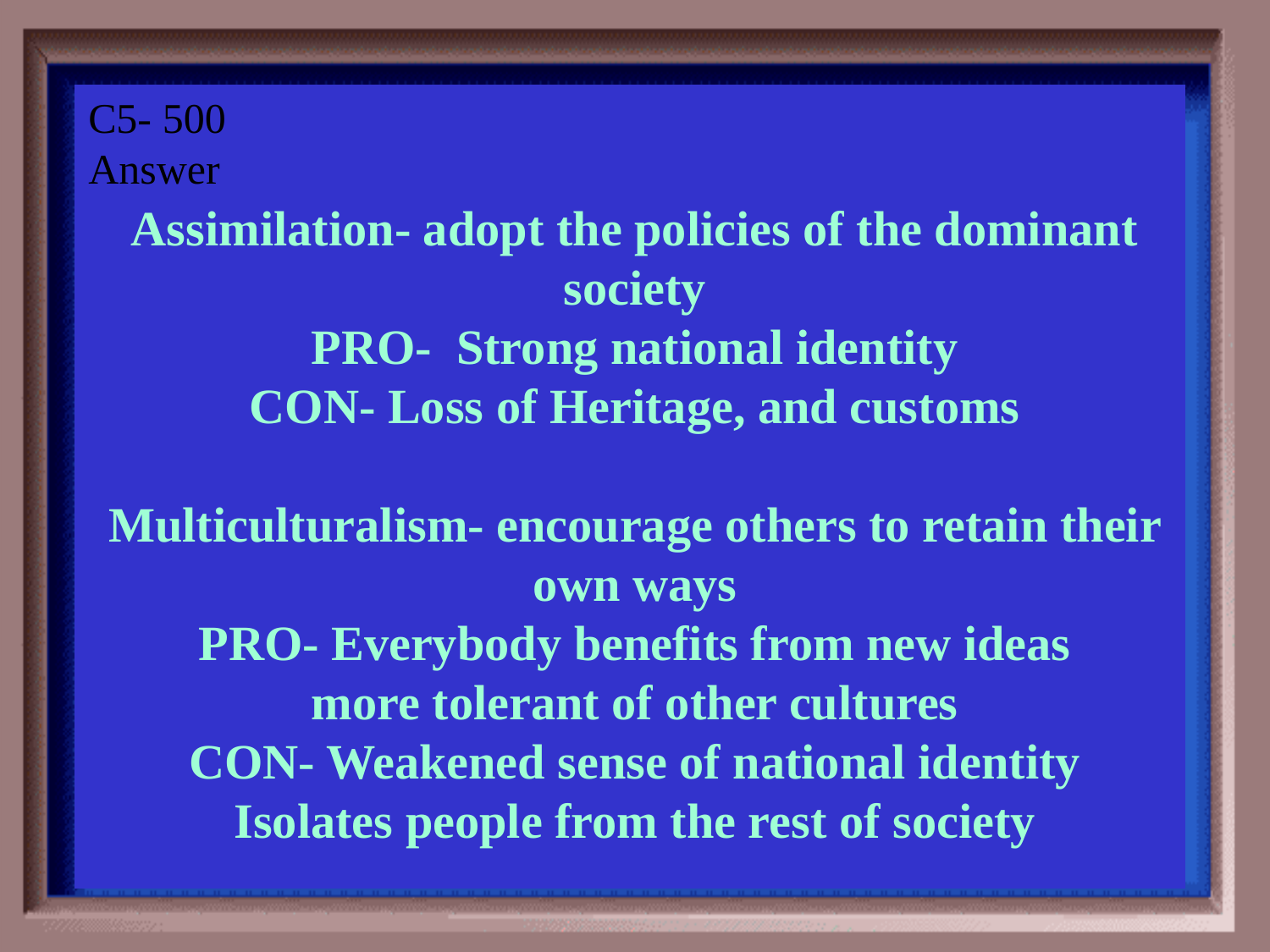

Category #5 $500 Question

C5- 500
Answer
Assimilation- adopt the policies of the dominant society
PRO-  Strong national identity
CON- Loss of Heritage, and customs

Multiculturalism- encourage others to retain their own ways
PRO- Everybody benefits from new ideas
more tolerant of other cultures
CON- Weakened sense of national identity
Isolates people from the rest of society